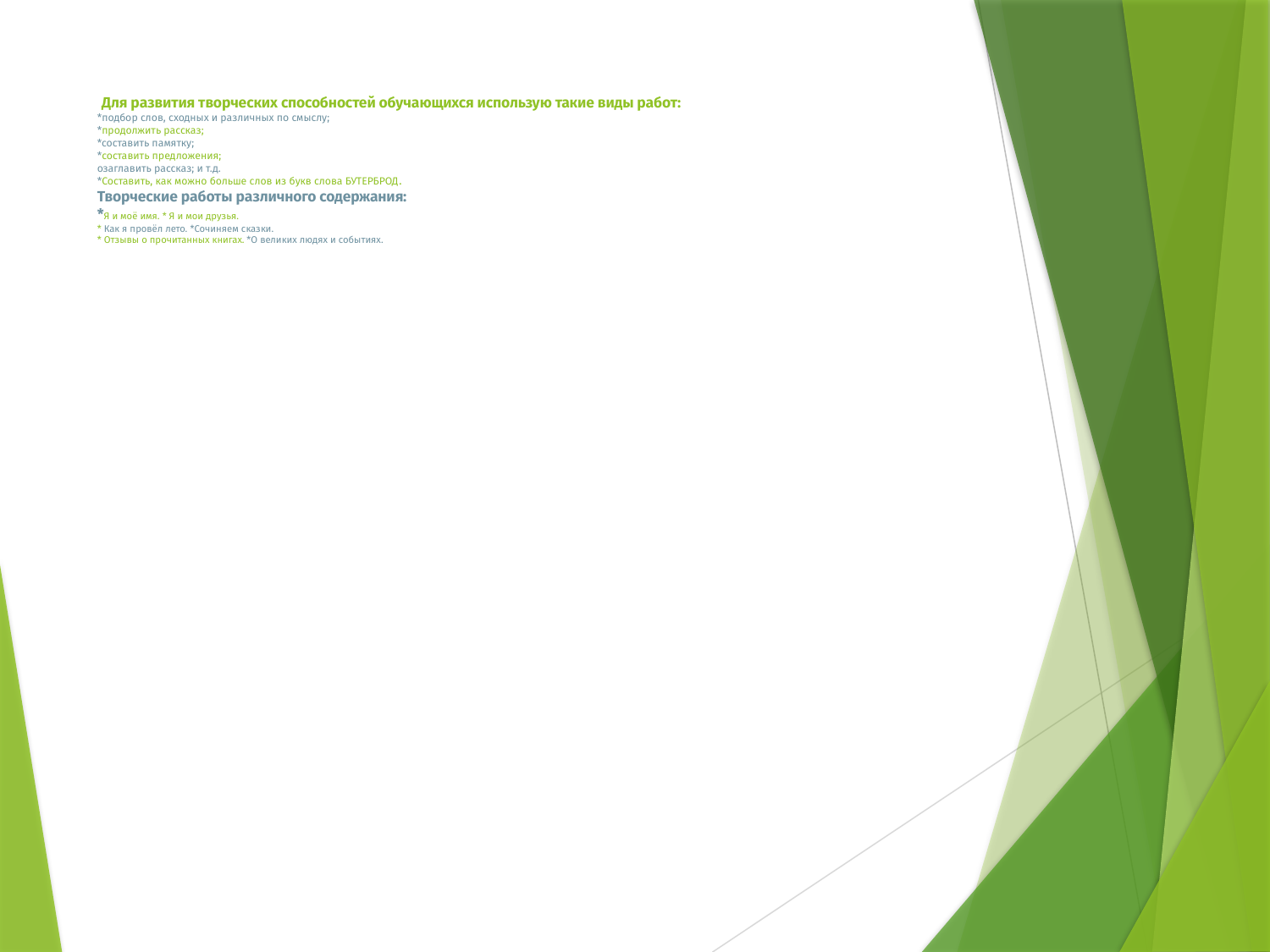

# Для развития творческих способностей обучающихся использую такие виды работ: *подбор слов, сходных и различных по смыслу; *продолжить рассказ; *составить памятку; *составить предложения; озаглавить рассказ; и т.д. *Составить, как можно больше слов из букв слова БУТЕРБРОД. Творческие работы различного содержания: *Я и моё имя. * Я и мои друзья. * Как я провёл лето. *Сочиняем сказки. * Отзывы о прочитанных книгах. *О великих людях и событиях.